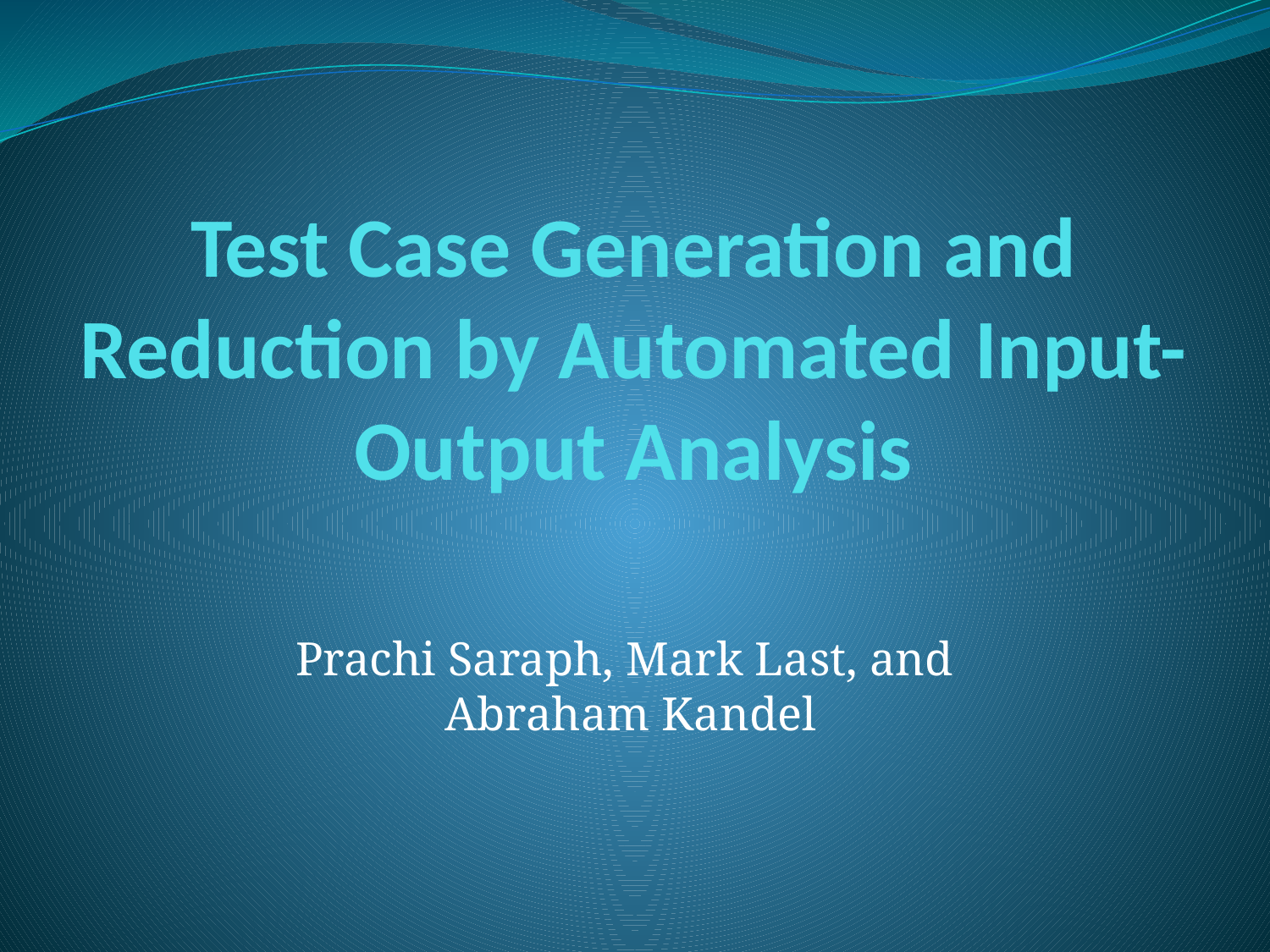

# Test Case Generation and Reduction by Automated Input-Output Analysis
Prachi Saraph, Mark Last, and  Abraham Kandel